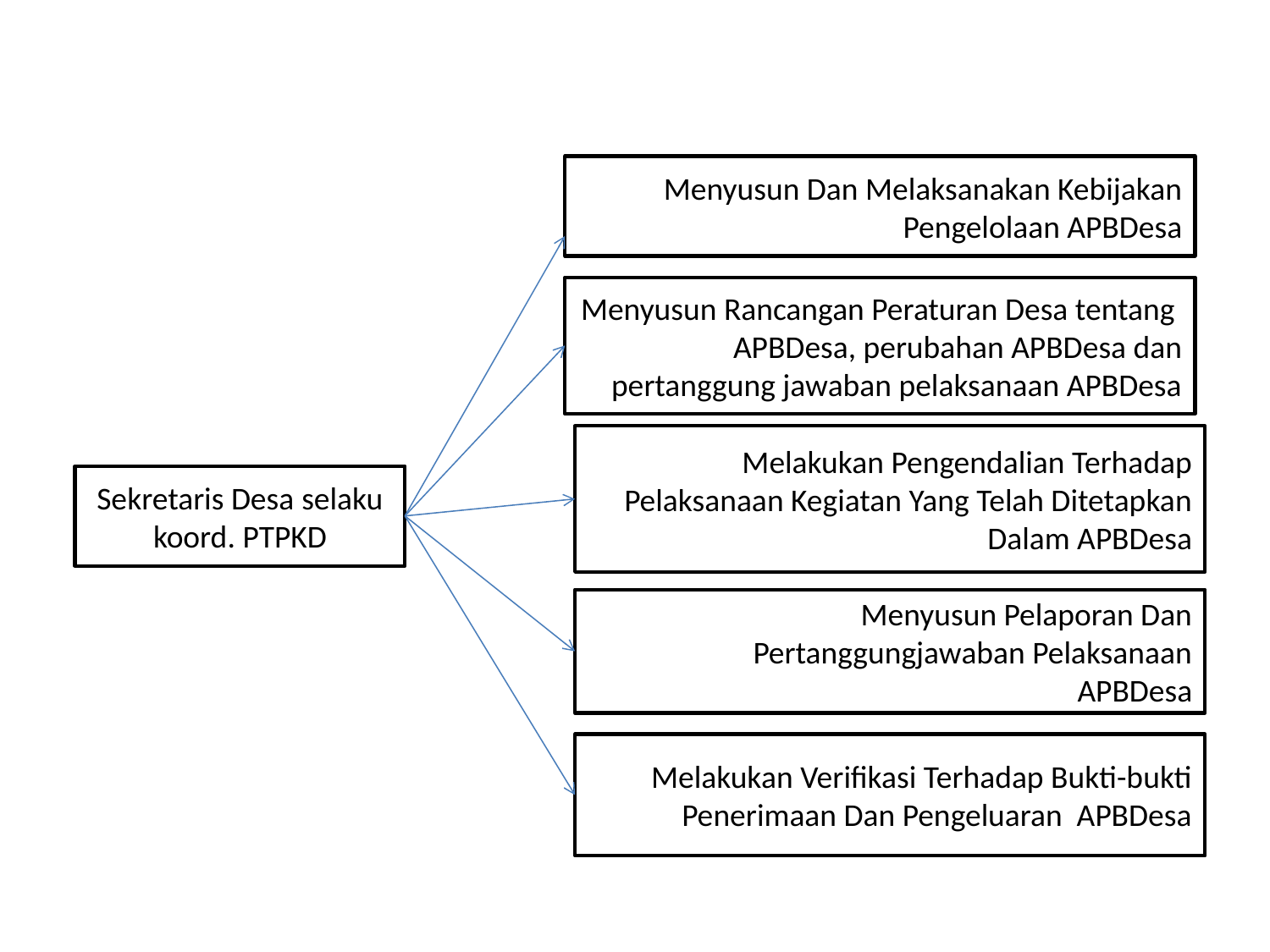

Menyusun Dan Melaksanakan Kebijakan Pengelolaan APBDesa
Menyusun Rancangan Peraturan Desa tentang  APBDesa, perubahan APBDesa dan pertanggung jawaban pelaksanaan APBDesa
Melakukan Pengendalian Terhadap Pelaksanaan Kegiatan Yang Telah Ditetapkan Dalam APBDesa
Sekretaris Desa selaku koord. PTPKD
Menyusun Pelaporan Dan Pertanggungjawaban Pelaksanaan APBDesa
Melakukan Verifikasi Terhadap Bukti-bukti Penerimaan Dan Pengeluaran  APBDesa